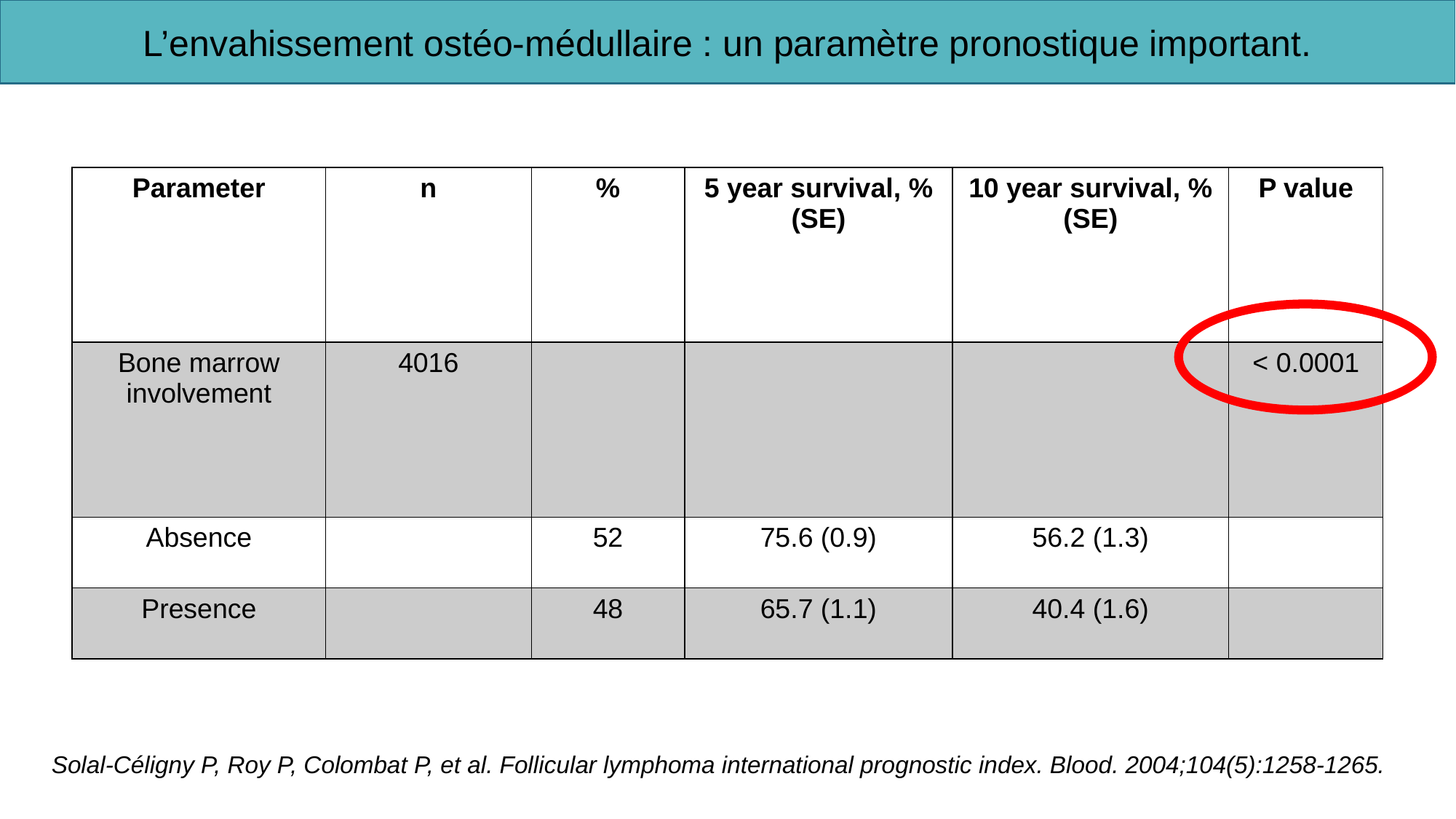

L’envahissement ostéo-médullaire : un paramètre pronostique important.
| Parameter | n | % | 5 year survival, % (SE) | 10 year survival, % (SE) | P value |
| --- | --- | --- | --- | --- | --- |
| Bone marrow involvement | 4016 |  |  |  | < 0.0001 |
| Absence |  | 52 | 75.6 (0.9) | 56.2 (1.3) |  |
| Presence |  | 48 | 65.7 (1.1) | 40.4 (1.6) |  |

Solal-Céligny P, Roy P, Colombat P, et al. Follicular lymphoma international prognostic index. Blood. 2004;104(5):1258-1265.